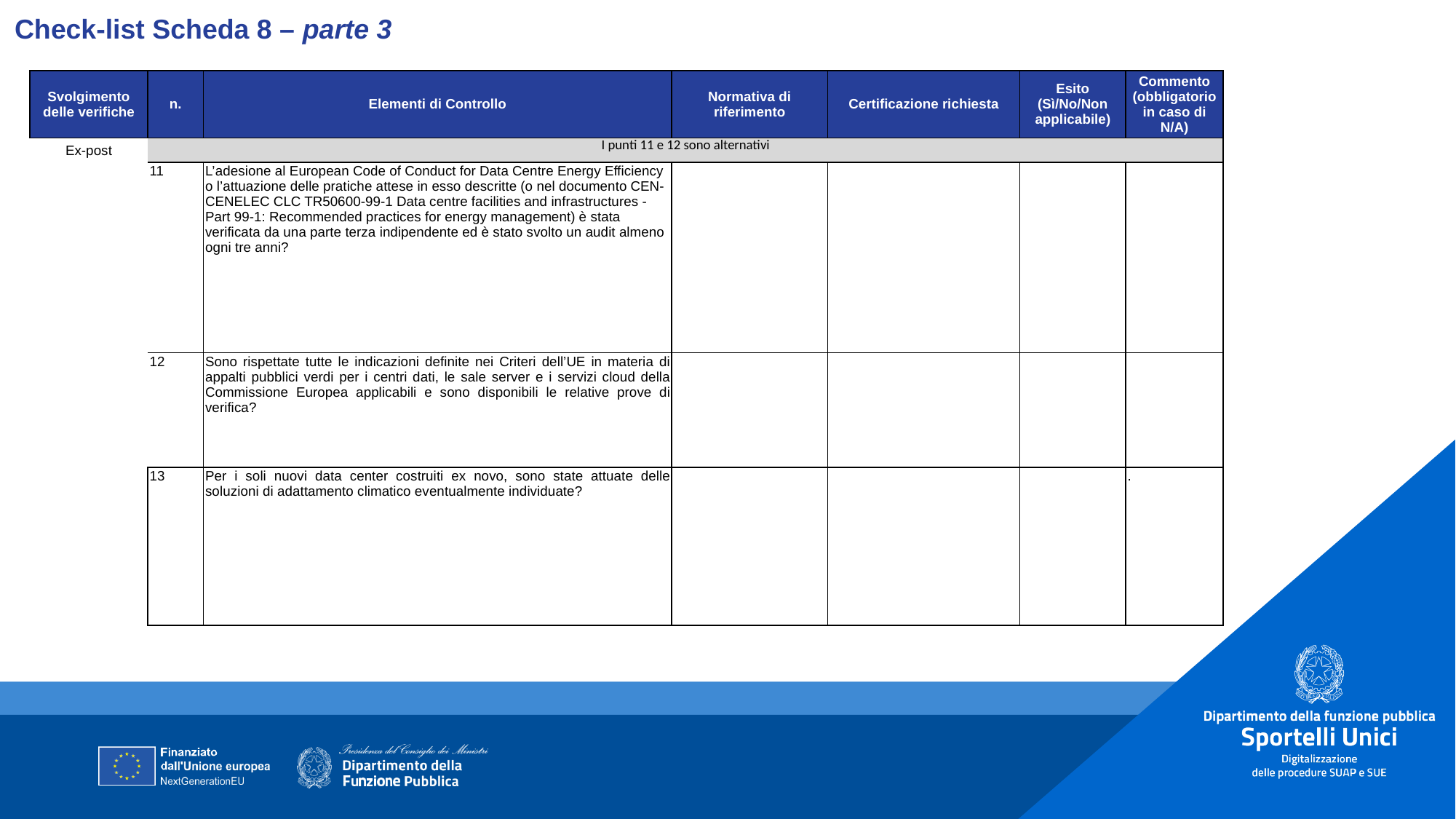

Check-list Scheda 8 – parte 3

| Svolgimento delle verifiche | n. | Elementi di Controllo | Normativa di riferimento | Certificazione richiesta | Esito (Sì/No/Non applicabile) | Commento (obbligatorio in caso di N/A) |
| --- | --- | --- | --- | --- | --- | --- |
| Ex-post | I punti 11 e 12 sono alternativi |  |  |  |  |  |
|  | 11 | L’adesione al European Code of Conduct for Data Centre Energy Efficiency o l’attuazione delle pratiche attese in esso descritte (o nel documento CEN- CENELEC CLC TR50600-99-1 Data centre facilities and infrastructures - Part 99-1: Recommended practices for energy management) è stata verificata da una parte terza indipendente ed è stato svolto un audit almeno ogni tre anni? |  |  |  |  |
|  | 12 | Sono rispettate tutte le indicazioni definite nei Criteri dell’UE in materia di appalti pubblici verdi per i centri dati, le sale server e i servizi cloud della Commissione Europea applicabili e sono disponibili le relative prove di verifica? |  |  |  |  |
|  | 13 | Per i soli nuovi data center costruiti ex novo, sono state attuate delle soluzioni di adattamento climatico eventualmente individuate? |  |  |  | . |